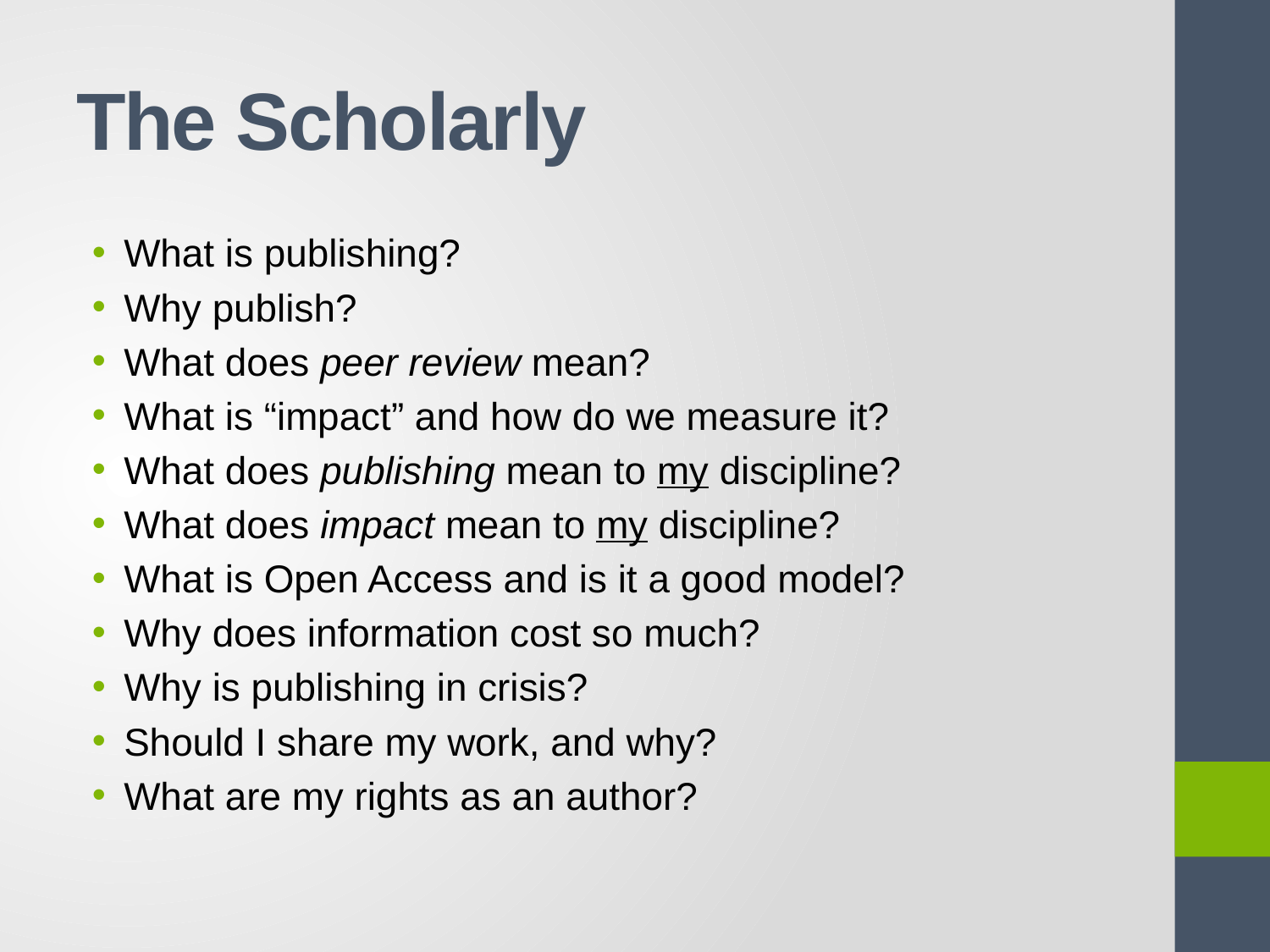

# The Scholarly
What is publishing?
Why publish?
What does peer review mean?
What is “impact” and how do we measure it?
What does publishing mean to my discipline?
What does impact mean to my discipline?
What is Open Access and is it a good model?
Why does information cost so much?
Why is publishing in crisis?
Should I share my work, and why?
What are my rights as an author?